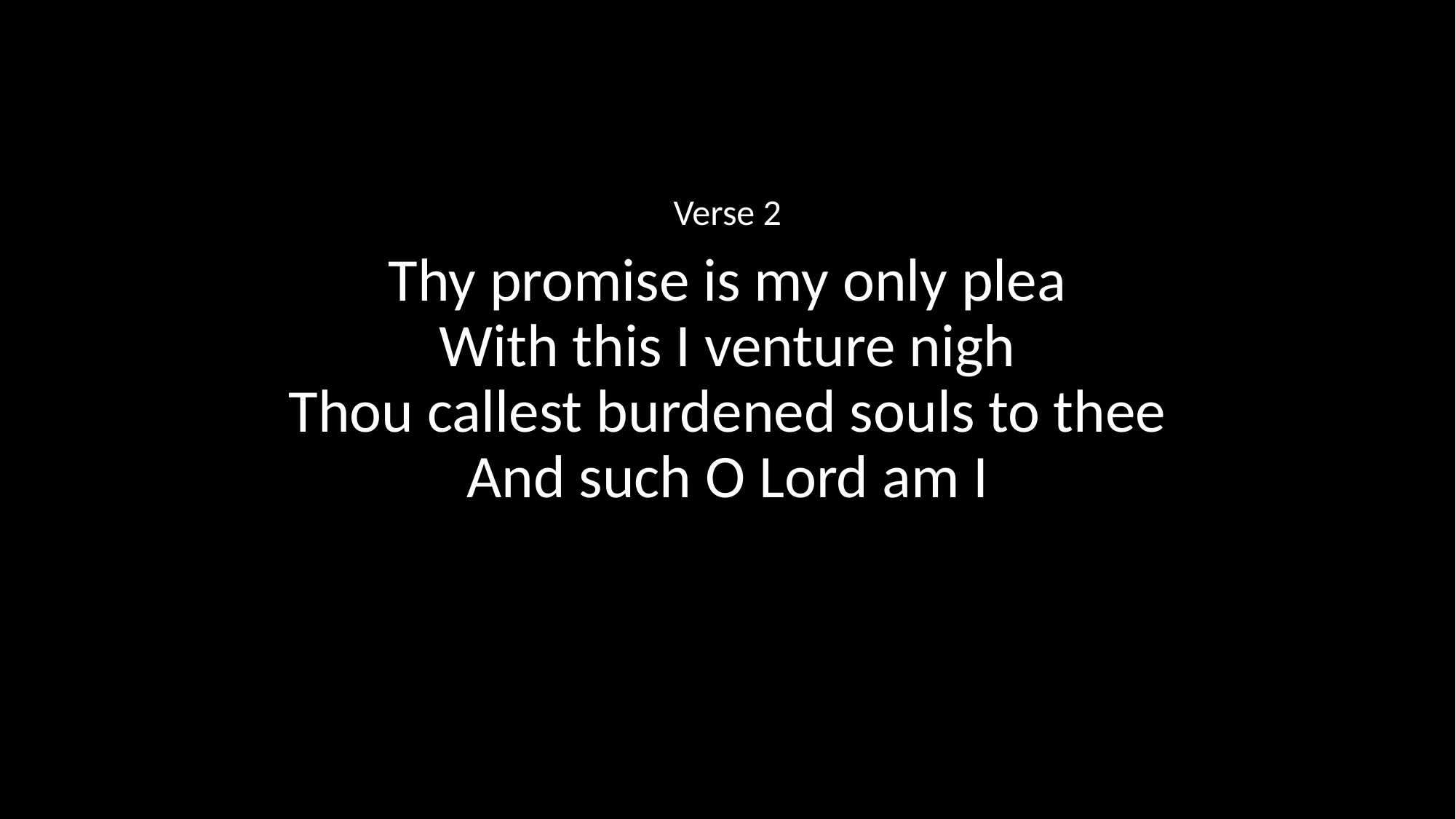

Verse 2
Thy promise is my only plea
With this I venture nigh
Thou callest burdened souls to thee
And such O Lord am I